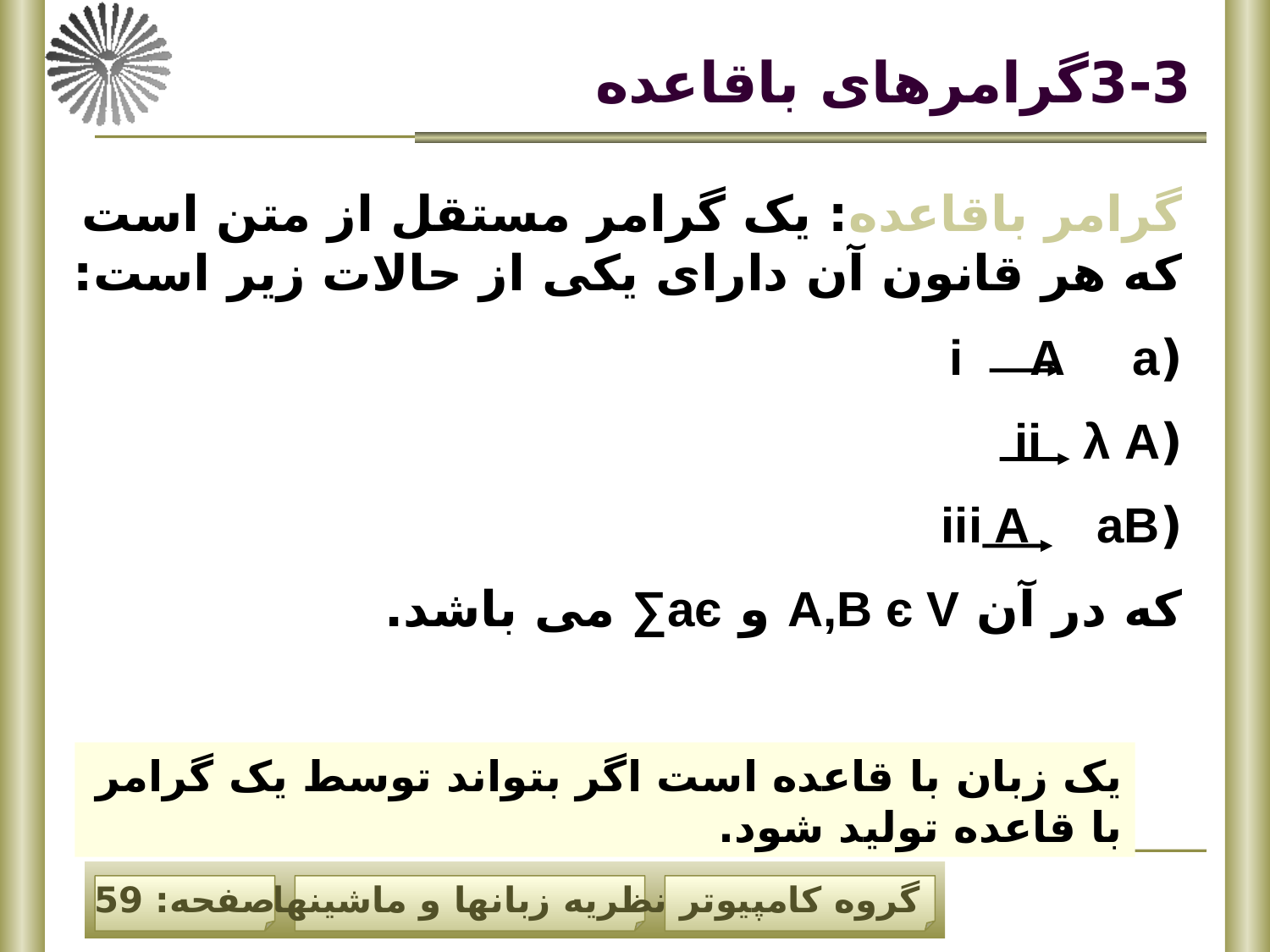

# 3-3گرامرهای باقاعده
گرامر باقاعده: یک گرامر مستقل از متن است که هر قانون آن دارای یکی از حالات زیر است:
(i     A     a
(ii   λ A
(iii A     aB
که در آن A,B є V و aє∑ می باشد.

یک زبان با قاعده است اگر بتواند توسط یک گرامر با قاعده تولید شود.